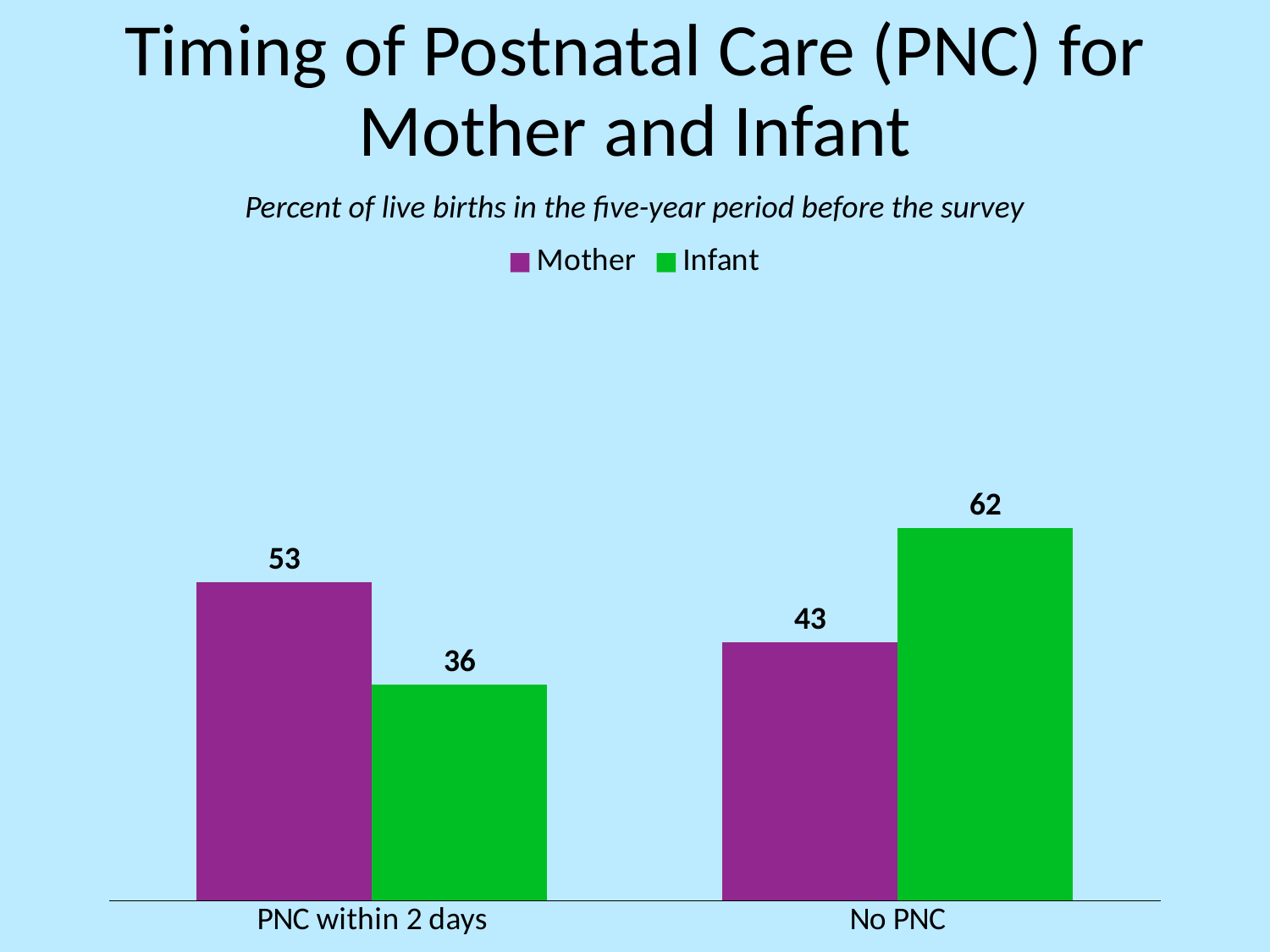

# Timing of Postnatal Care (PNC) for Mother and Infant
Percent of live births in the five-year period before the survey

### Chart

| Category | Mother | Infant |
|---|---|---|
| PNC within 2 days | 53.0 | 36.0 |
| No PNC | 43.0 | 62.0 |